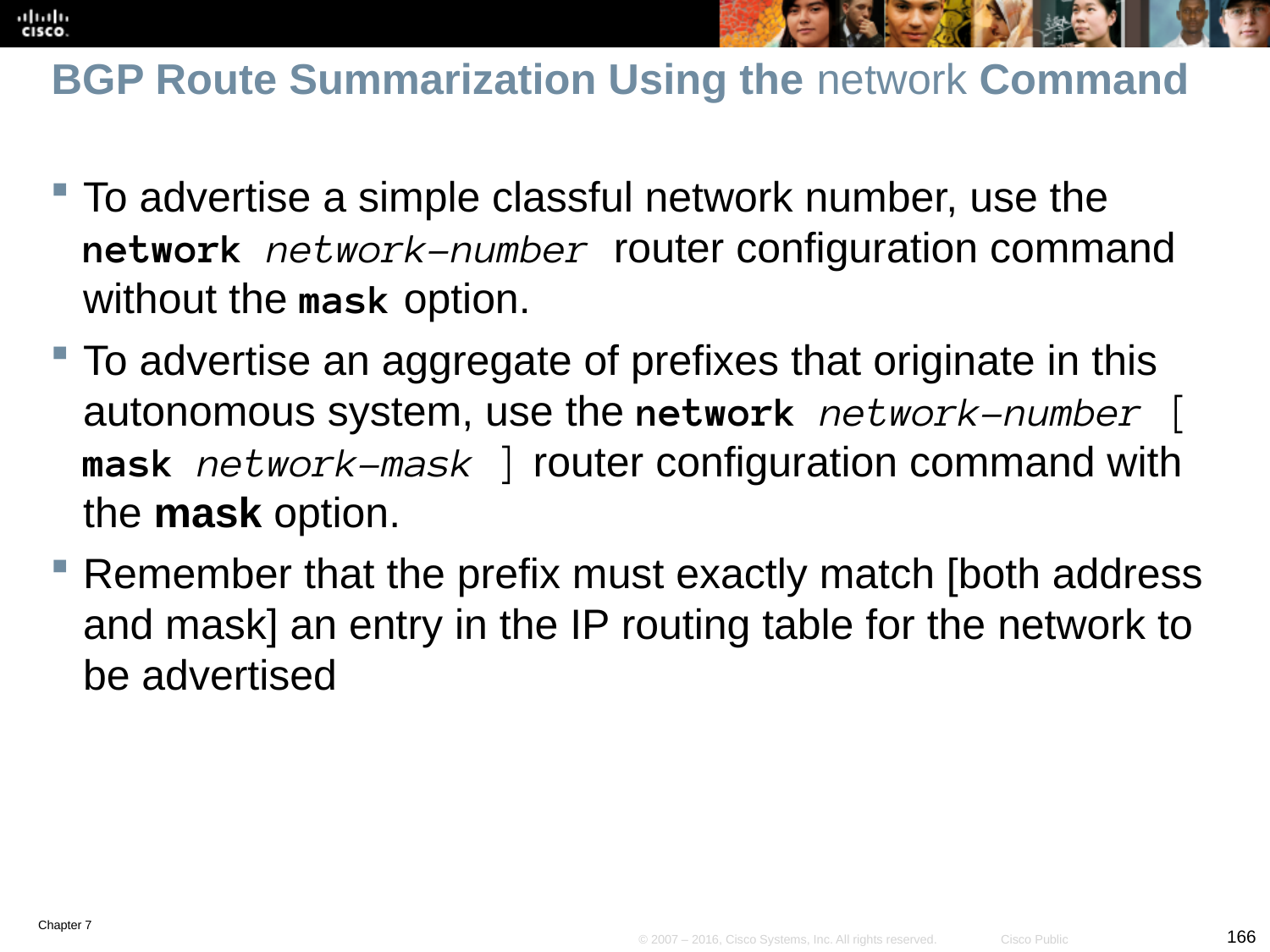

# BGP Route Summarization Using the network Command
To advertise a simple classful network number, use the network network-number router configuration command  without the mask option.
To advertise an aggregate of prefixes that originate in this autonomous system, use the network network-number [ mask network-mask ] router configuration command with the mask option.
Remember that the prefix must exactly match [both address and mask] an entry in the IP routing table for the network to be advertised